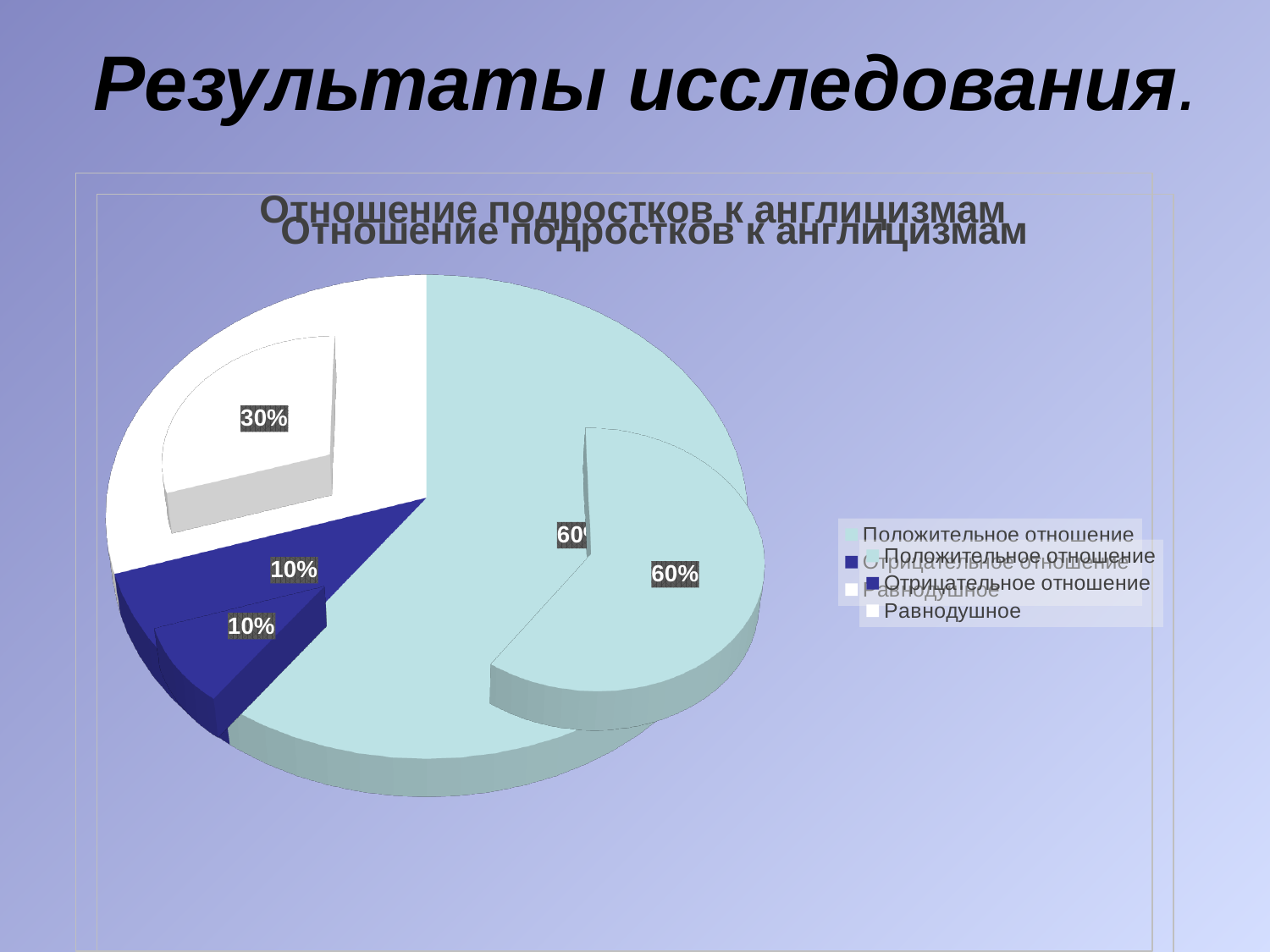

# Результаты исследования.

[unsupported chart]

[unsupported chart]